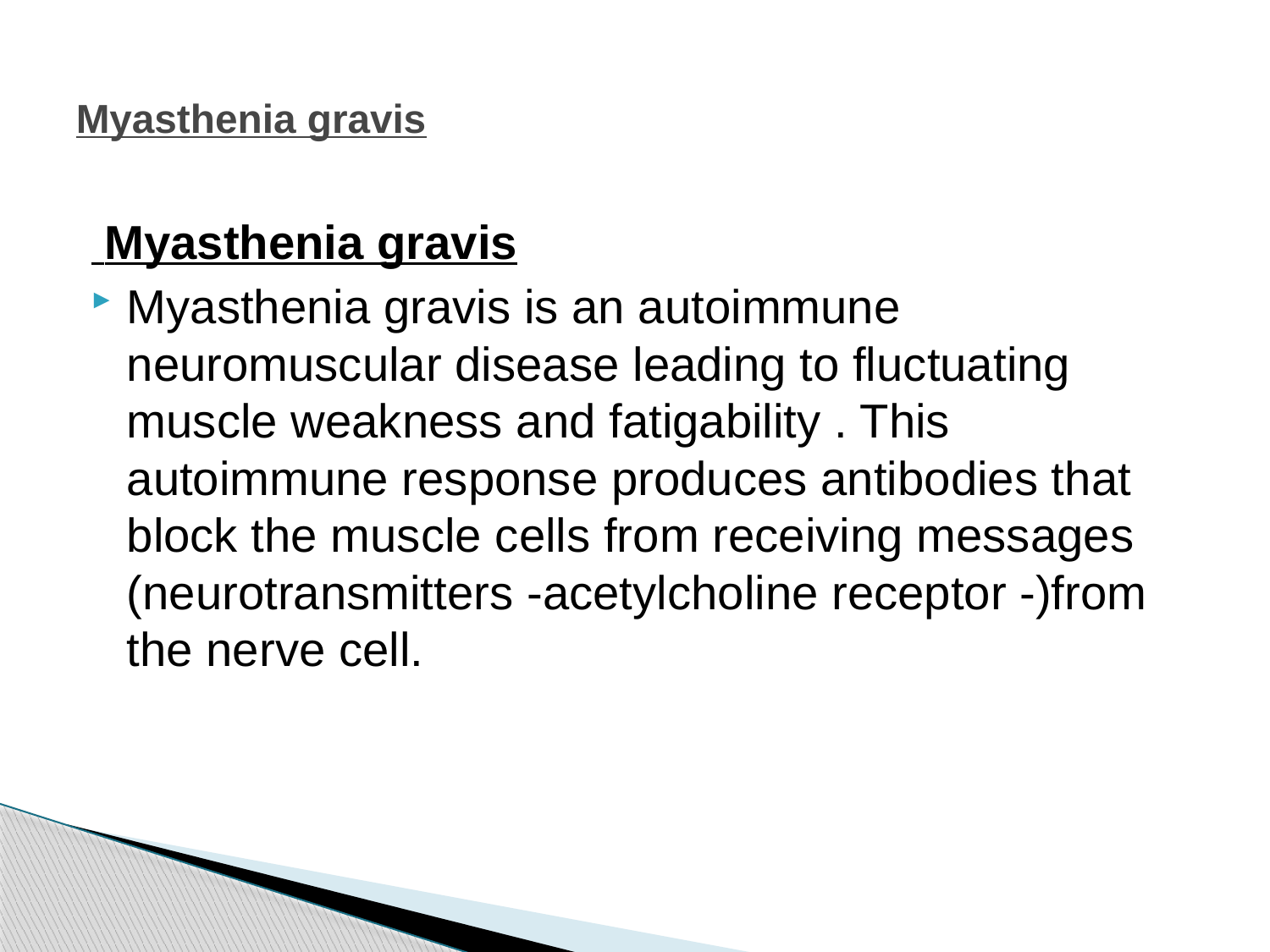

# Myasthenia gravis
 Myasthenia gravis
Myasthenia gravis is an autoimmune   neuromuscular disease leading to fluctuating muscle weakness and fatigability . This autoimmune response produces antibodies that block the muscle cells from receiving messages (neurotransmitters -acetylcholine receptor -)from the nerve cell.